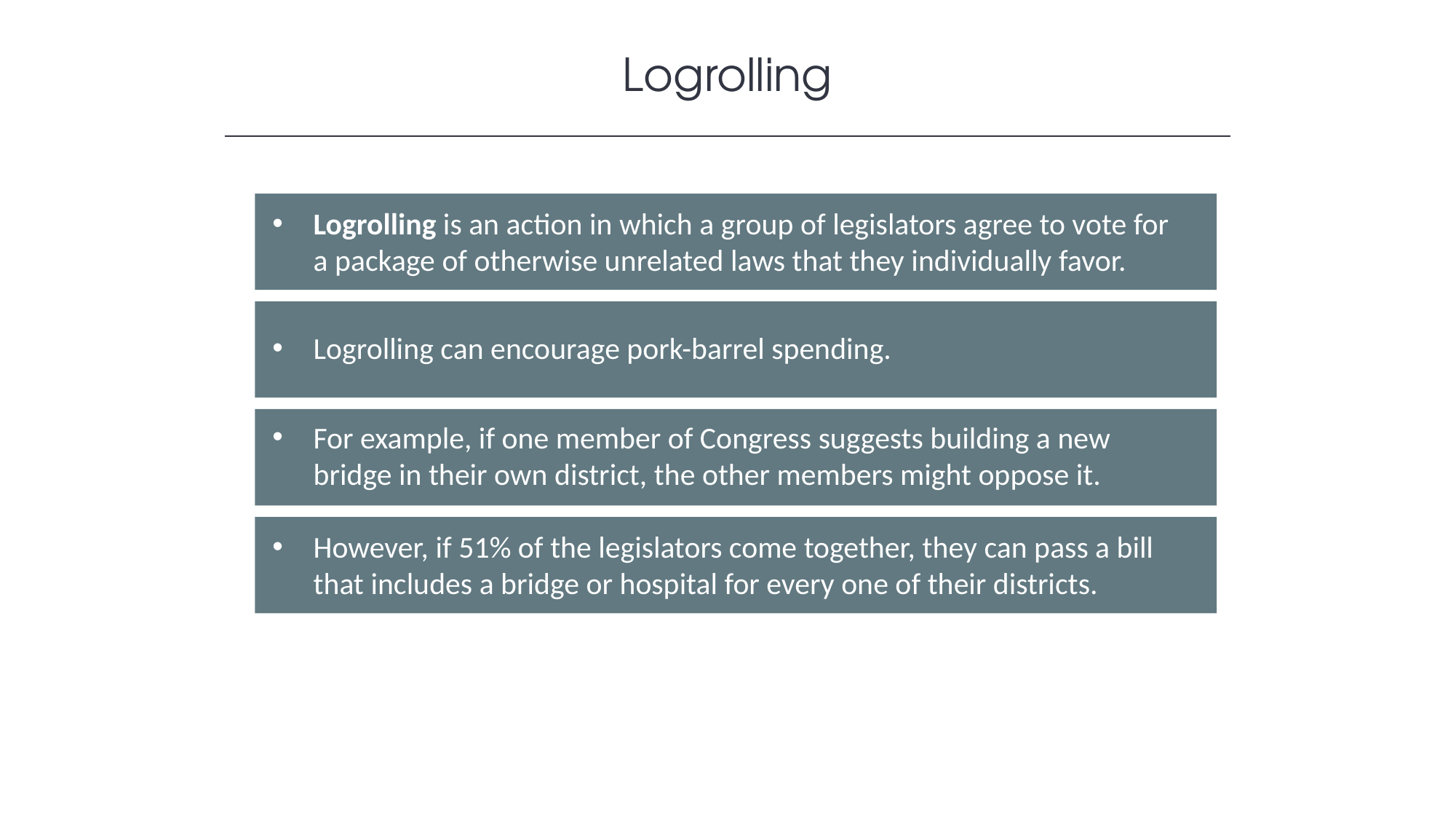

Logrolling

Logrolling is an action in which a group of legislators agree to vote for a package of otherwise unrelated laws that they individually favor.

Logrolling can encourage pork-barrel spending.

For example, if one member of Congress suggests building a new bridge in their own district, the other members might oppose it.

However, if 51% of the legislators come together, they can pass a bill that includes a bridge or hospital for every one of their districts.